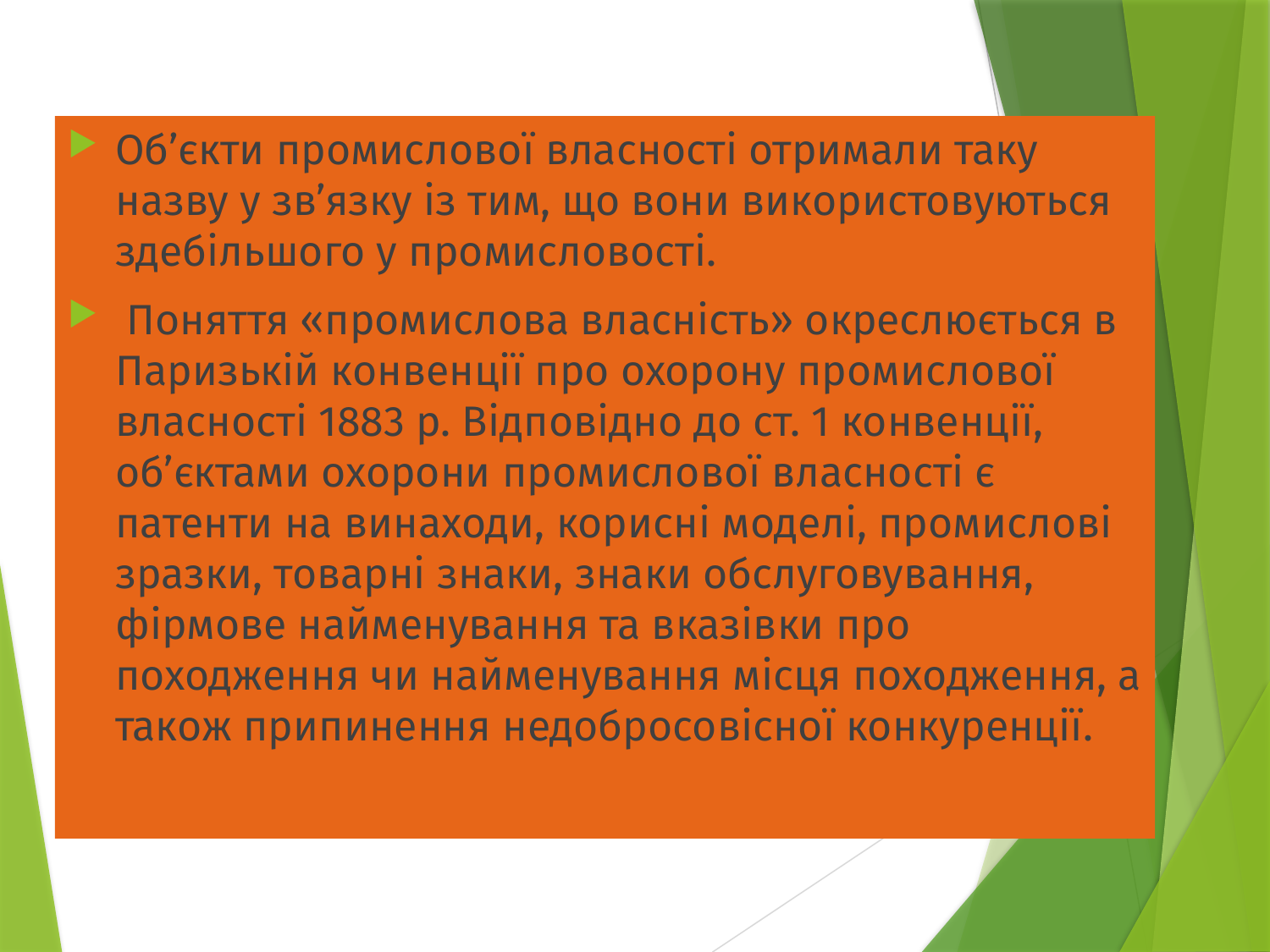

Об’єкти промислової власності отримали таку назву у зв’язку із тим, що вони використовуються здебільшого у промисловості.
 Поняття «промислова власність» окреслюється в Паризькій конвенції про охорону промислової власності 1883 р. Відповідно до ст. 1 конвенції, об’єктами охорони промислової власності є патенти на винаходи, корисні моделі, промислові зразки, товарні знаки, знаки обслуговування, фірмове найменування та вказівки про походження чи найменування місця походження, а також припинення недобросовісної конкуренції.